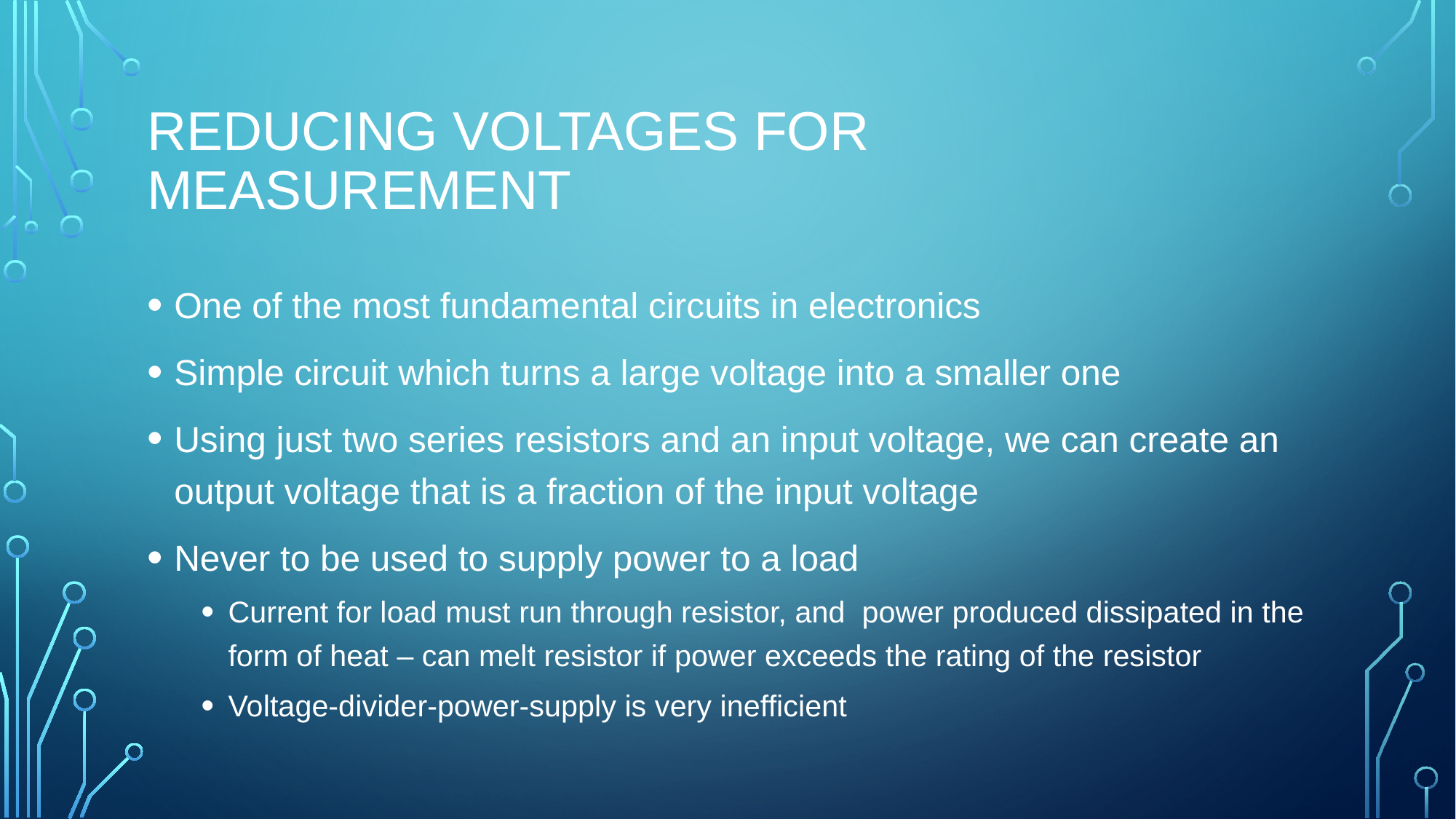

# Reducing Voltages for Measurement
One of the most fundamental circuits in electronics
Simple circuit which turns a large voltage into a smaller one
Using just two series resistors and an input voltage, we can create an output voltage that is a fraction of the input voltage
Never to be used to supply power to a load
Current for load must run through resistor, and  power produced dissipated in the form of heat – can melt resistor if power exceeds the rating of the resistor
Voltage-divider-power-supply is very inefficient